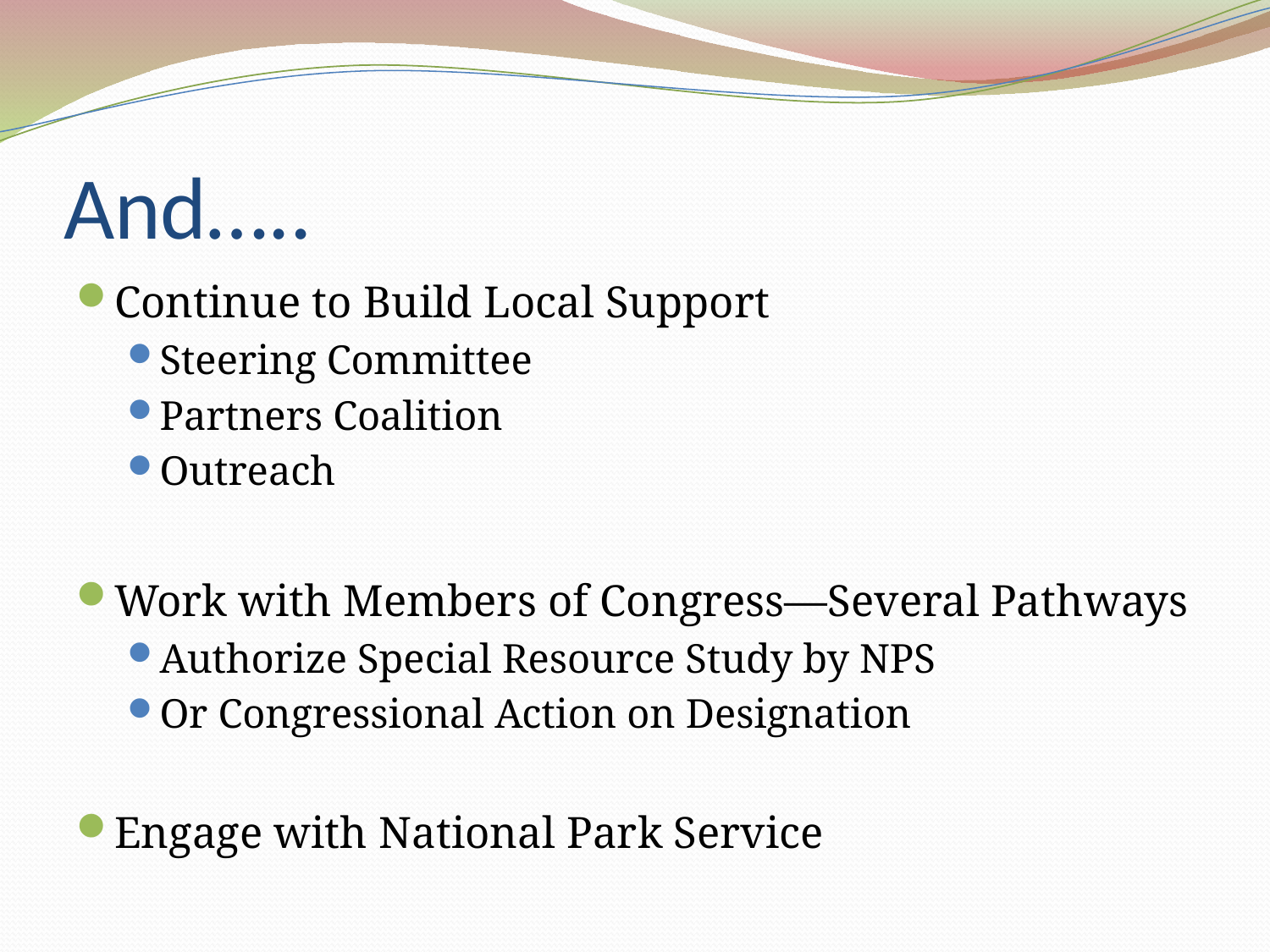

# And…..
Continue to Build Local Support
Steering Committee
Partners Coalition
Outreach

Work with Members of Congress—Several Pathways
Authorize Special Resource Study by NPS
Or Congressional Action on Designation

Engage with National Park Service